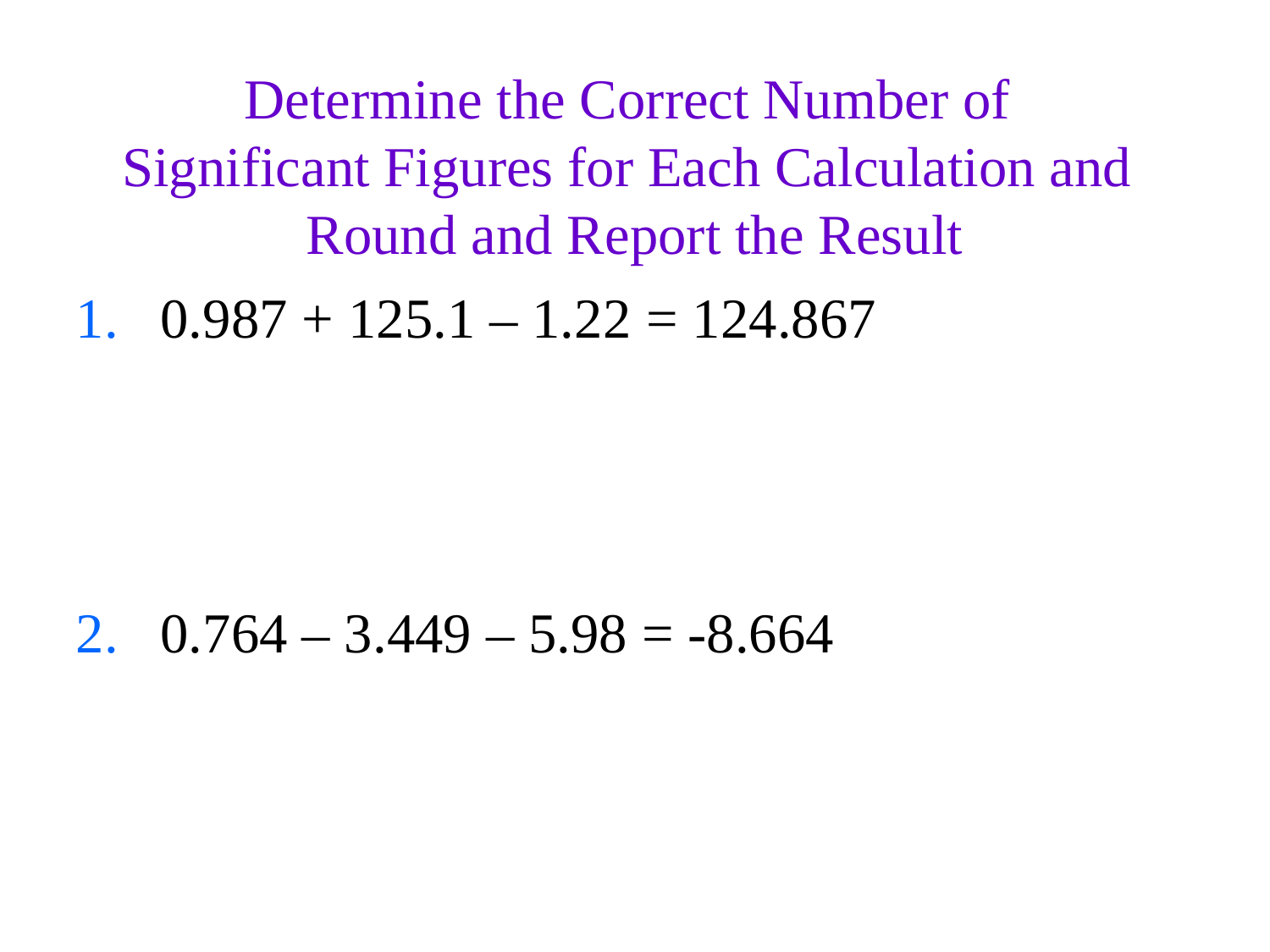

Determine the Correct Number of
Significant Figures for Each Calculation and
Round and Report the Result
0.987 + 125.1 – 1.22 = 124.867
0.764 – 3.449 – 5.98 = -8.664